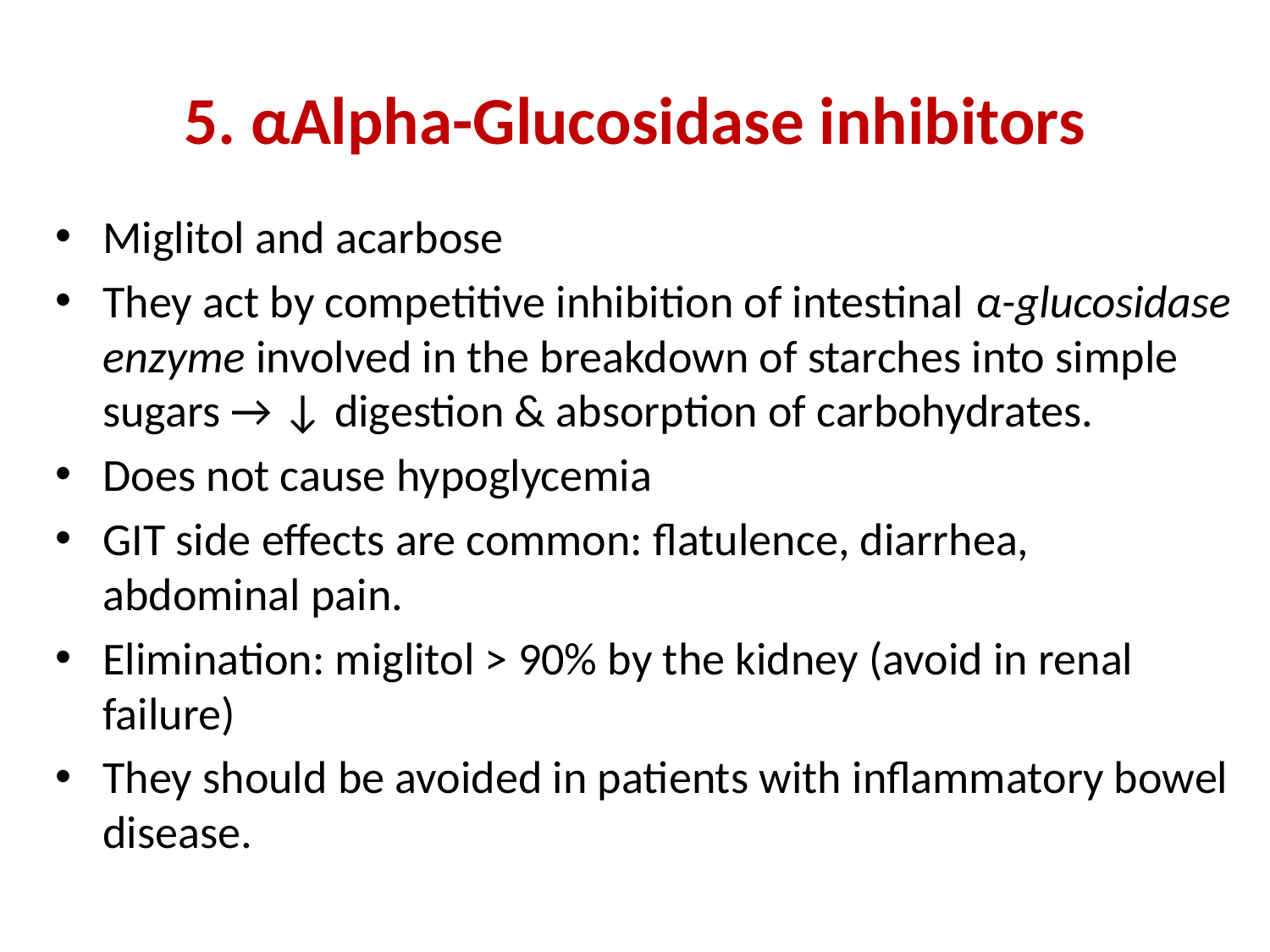

# 5. αAlpha-Glucosidase inhibitors
Miglitol and acarbose
They act by competitive inhibition of intestinal α-glucosidase enzyme involved in the breakdown of starches into simple sugars → ↓ digestion & absorption of carbohydrates.
Does not cause hypoglycemia
GIT side effects are common: flatulence, diarrhea, abdominal pain.
Elimination: miglitol > 90% by the kidney (avoid in renal failure)
They should be avoided in patients with inflammatory bowel disease.